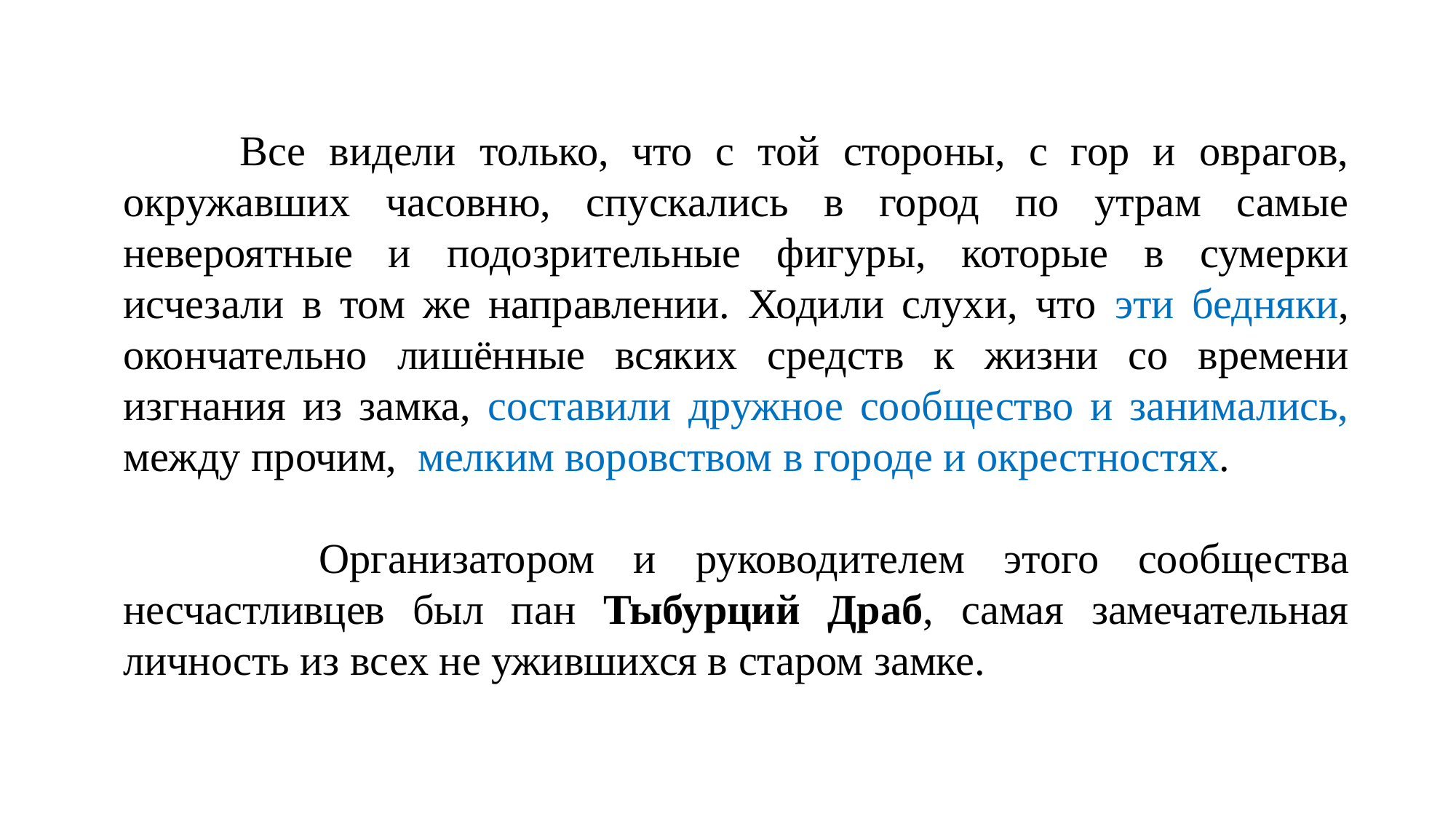

Все видели только, что с той стороны, с гор и оврагов, окружавших часовню, спускались в город по утрам самые невероятные и подозрительные фигуры, которые в сумерки исчезали в том же направлении. Ходили слухи, что эти бедняки, окончательно лишённые всяких средств к жизни со времени изгнания из замка, составили дружное сообщество и занимались, между прочим,  мелким воровством в городе и окрестностях.

     Организатором и руководителем этого сообщества несчастливцев был пан Тыбурций Драб, самая замечательная личность из всех не ужившихся в старом замке.